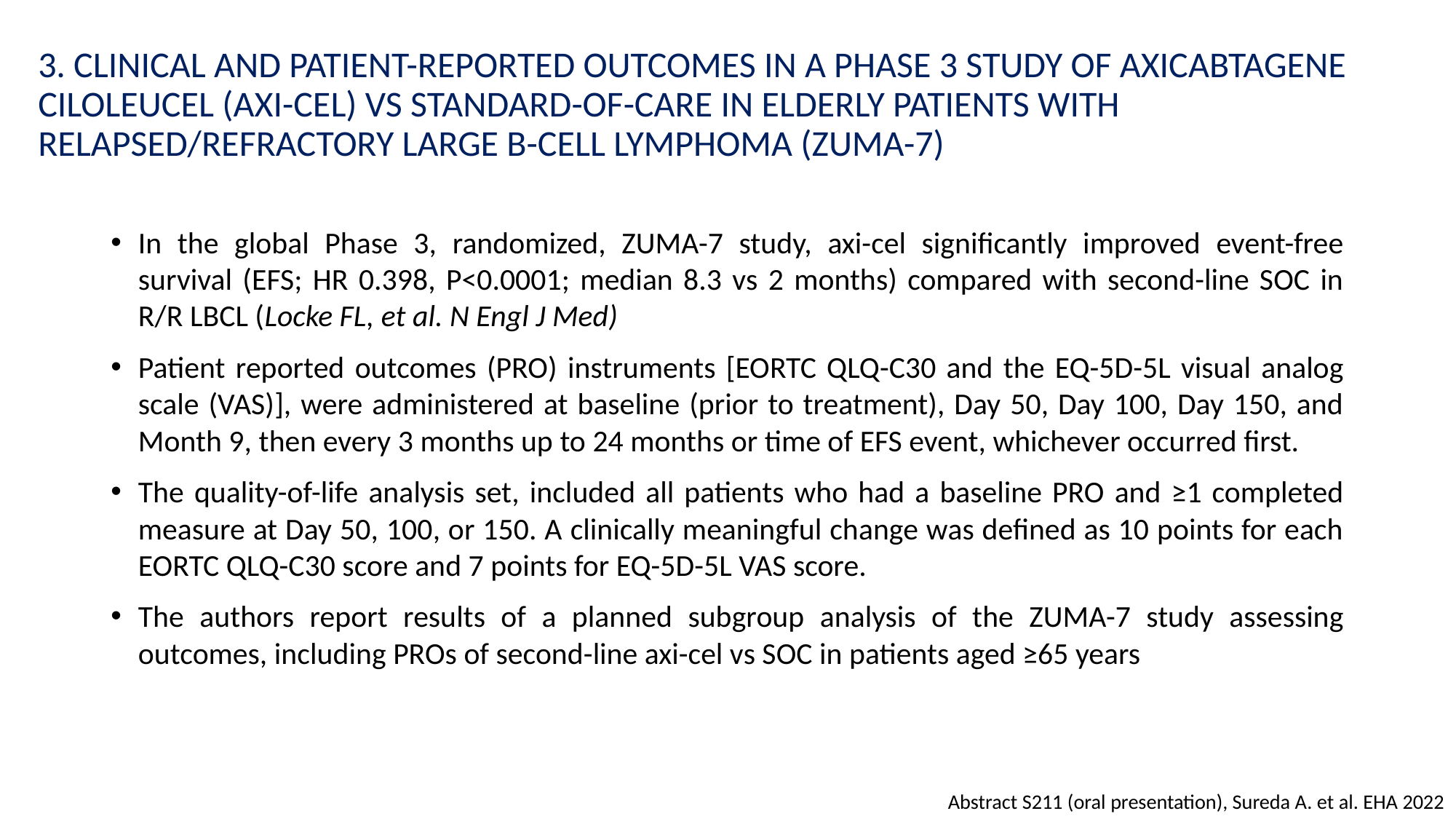

# 3. CLINICAL AND PATIENT-REPORTED OUTCOMES IN A PHASE 3 STUDY OF AXICABTAGENE CILOLEUCEL (AXI-CEL) VS STANDARD-OF-CARE IN ELDERLY PATIENTS WITH RELAPSED/REFRACTORY LARGE B-CELL LYMPHOMA (ZUMA-7)
In the global Phase 3, randomized, ZUMA-7 study, axi-cel significantly improved event-free survival (EFS; HR 0.398, P<0.0001; median 8.3 vs 2 months) compared with second-line SOC in R/R LBCL (Locke FL, et al. N Engl J Med)
Patient reported outcomes (PRO) instruments [EORTC QLQ-C30 and the EQ-5D-5L visual analog scale (VAS)], were administered at baseline (prior to treatment), Day 50, Day 100, Day 150, and Month 9, then every 3 months up to 24 months or time of EFS event, whichever occurred first.
The quality-of-life analysis set, included all patients who had a baseline PRO and ≥1 completed measure at Day 50, 100, or 150. A clinically meaningful change was defined as 10 points for each EORTC QLQ-C30 score and 7 points for EQ-5D-5L VAS score.
The authors report results of a planned subgroup analysis of the ZUMA-7 study assessing outcomes, including PROs of second-line axi-cel vs SOC in patients aged ≥65 years

Abstract S211 (oral presentation), Sureda A. et al. EHA 2022